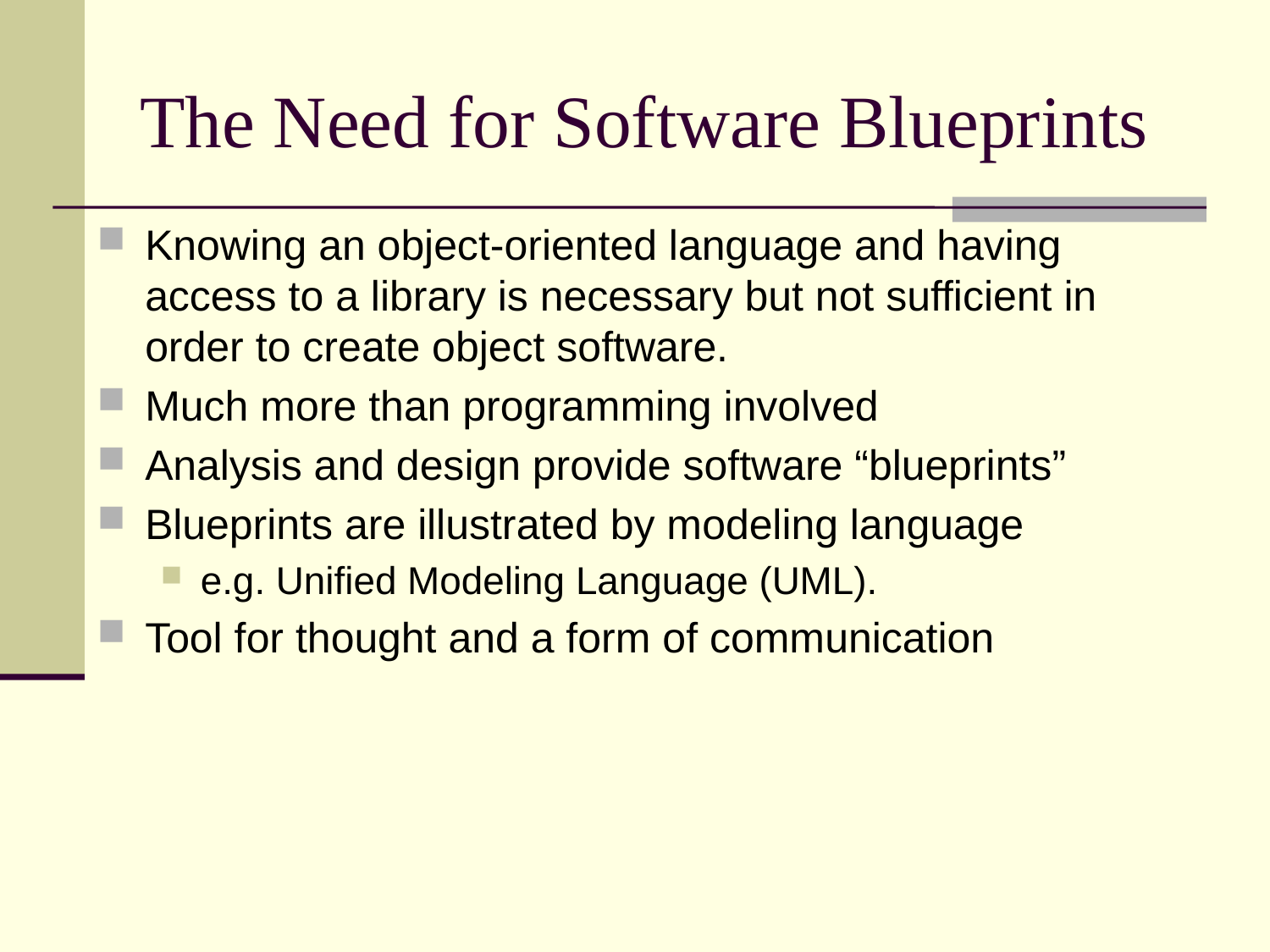

# The Need for Software Blueprints
Knowing an object-oriented language and having access to a library is necessary but not sufficient in order to create object software.
Much more than programming involved
Analysis and design provide software “blueprints”
Blueprints are illustrated by modeling language
e.g. Unified Modeling Language (UML).
Tool for thought and a form of communication